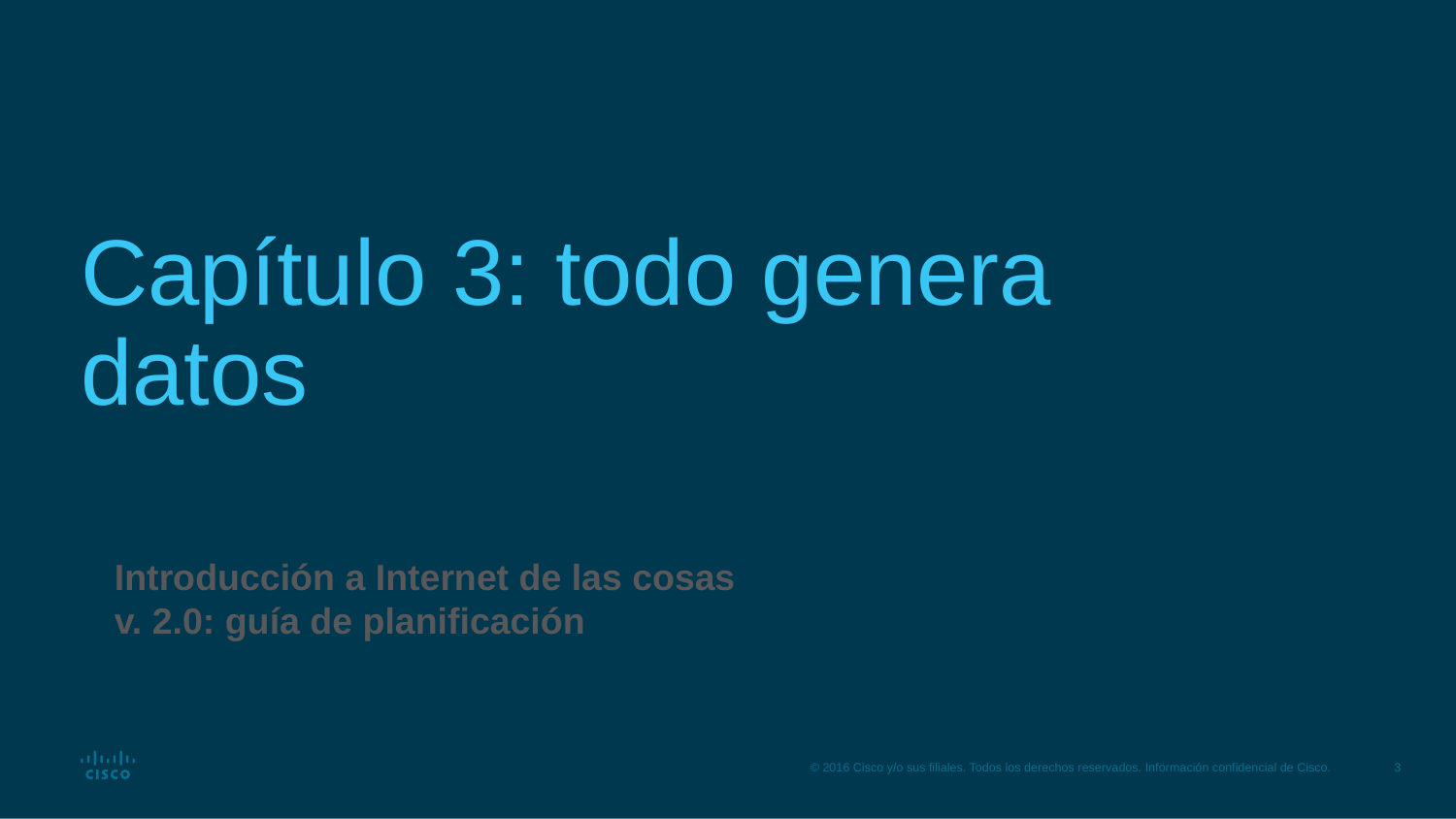

# Capítulo 3: todo genera datos
Introducción a Internet de las cosas v. 2.0: guía de planificación